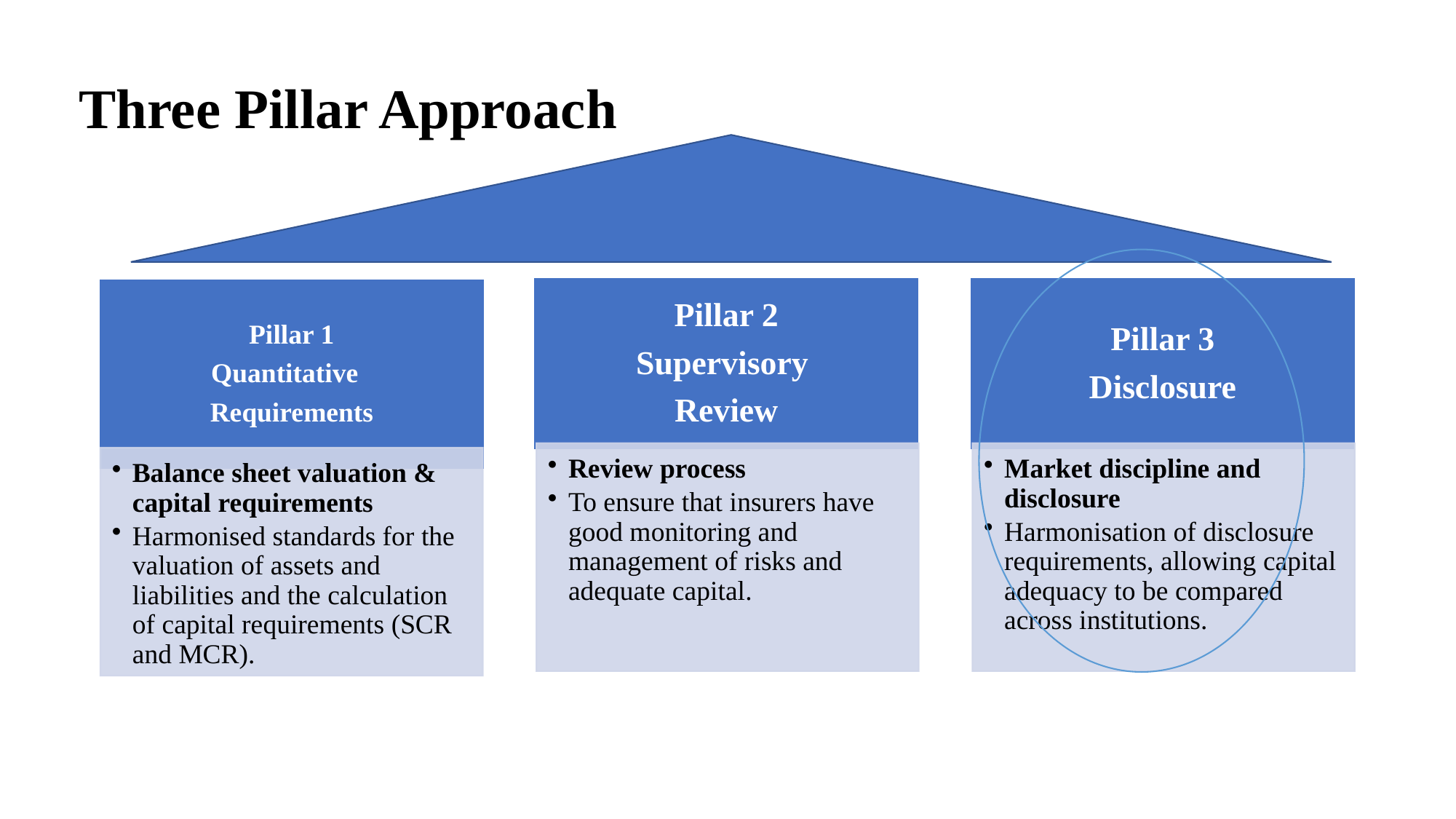

# Three Pillar Approach

Pillar 1
Quantitative
Requirements
Balance sheet valuation & capital requirements
Harmonised standards for the valuation of assets and liabilities and the calculation of capital requirements (SCR and MCR).
Pillar 2
Supervisory
Review
Review process
To ensure that insurers have good monitoring and management of risks and adequate capital.
Pillar 3
Disclosure
Market discipline and disclosure
Harmonisation of disclosure  requirements, allowing capital adequacy to be compared across institutions.